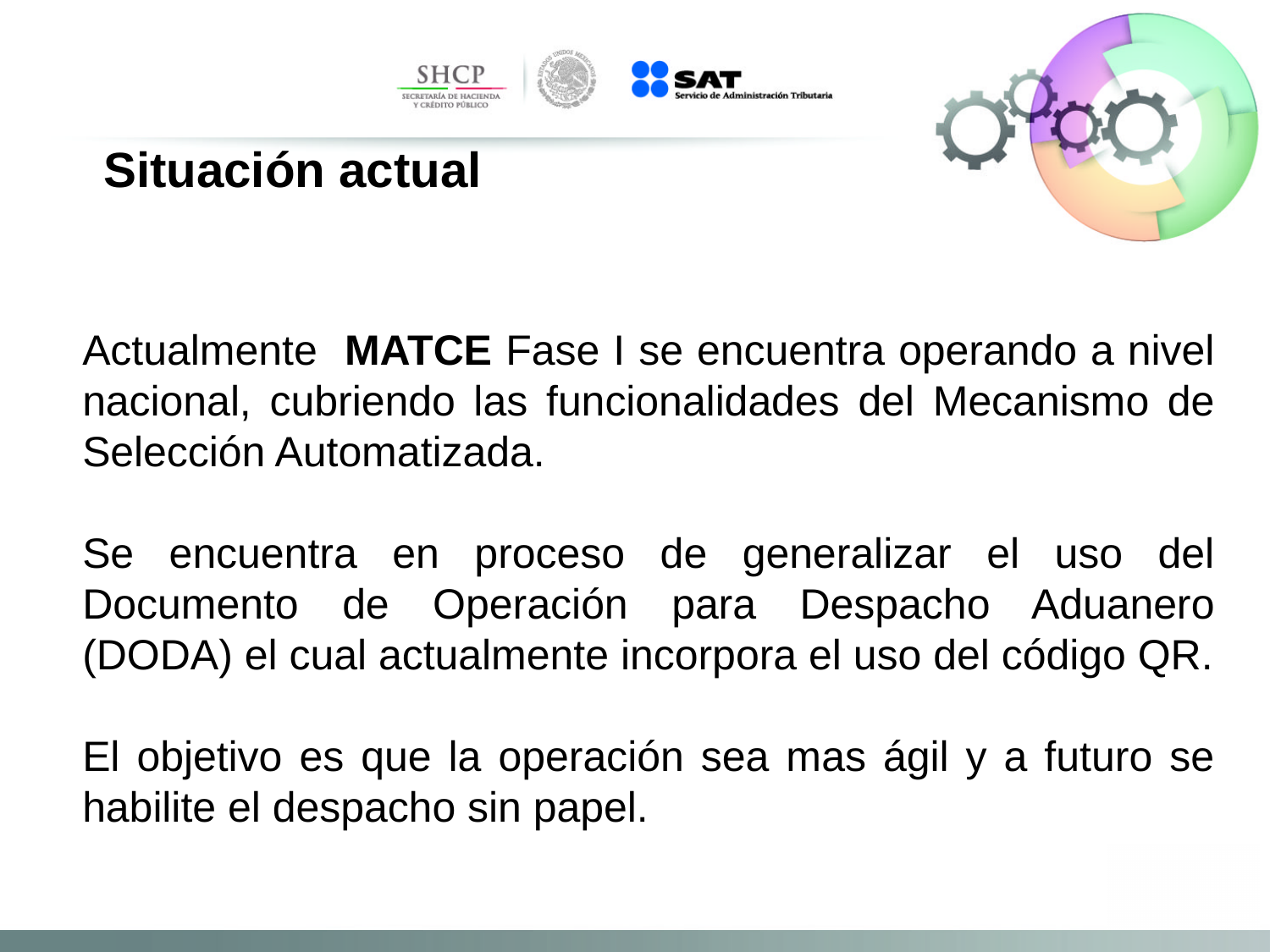

Situación actual

Actualmente  MATCE Fase I se encuentra operando a nivel nacional, cubriendo las funcionalidades del Mecanismo de Selección Automatizada.

Se encuentra en proceso de generalizar el uso del Documento de Operación para Despacho Aduanero (DODA) el cual actualmente incorpora el uso del código QR.

El objetivo es que la operación sea mas ágil y a futuro se habilite el despacho sin papel.